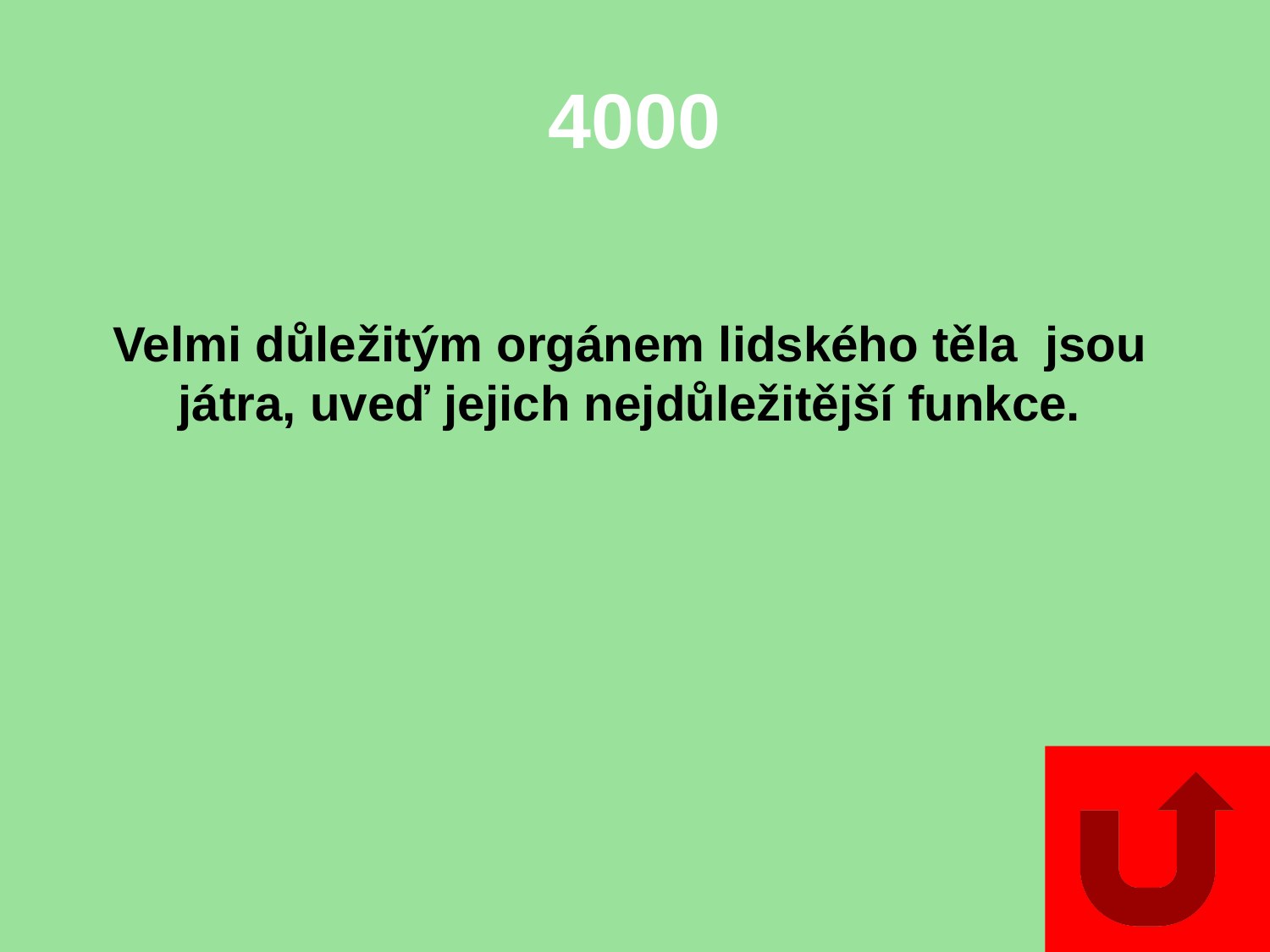

# 4000
Velmi důležitým orgánem lidského těla  jsou játra, uveď jejich nejdůležitější funkce.